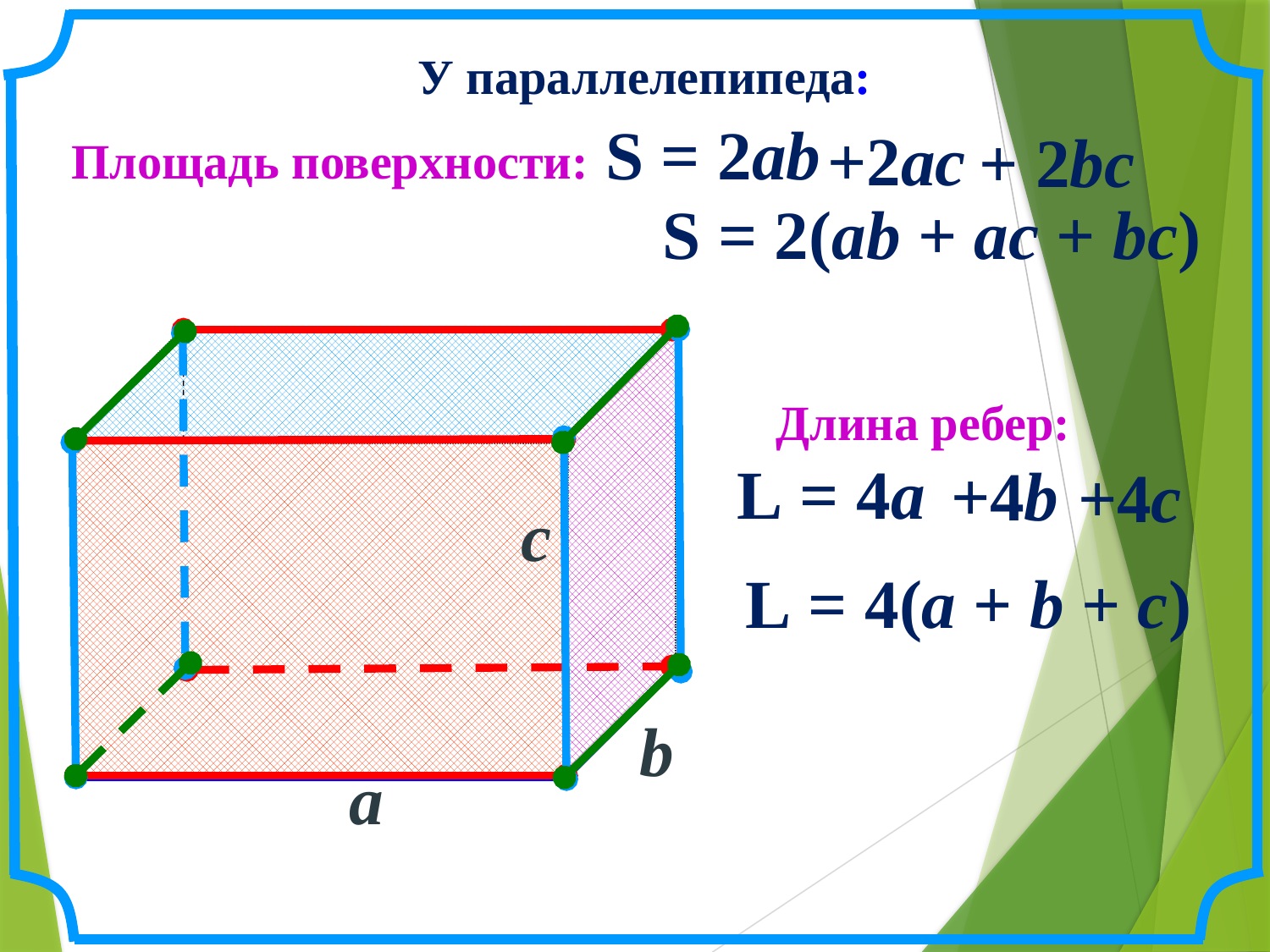

У параллелепипеда:
  S = 2ab
   +2ac
   + 2bc
Площадь поверхности:
S = 2(ab + ac + bc)

Длина ребер:

L = 4a
+4b
+4c
c
L = 4(a + b + c)

b
a